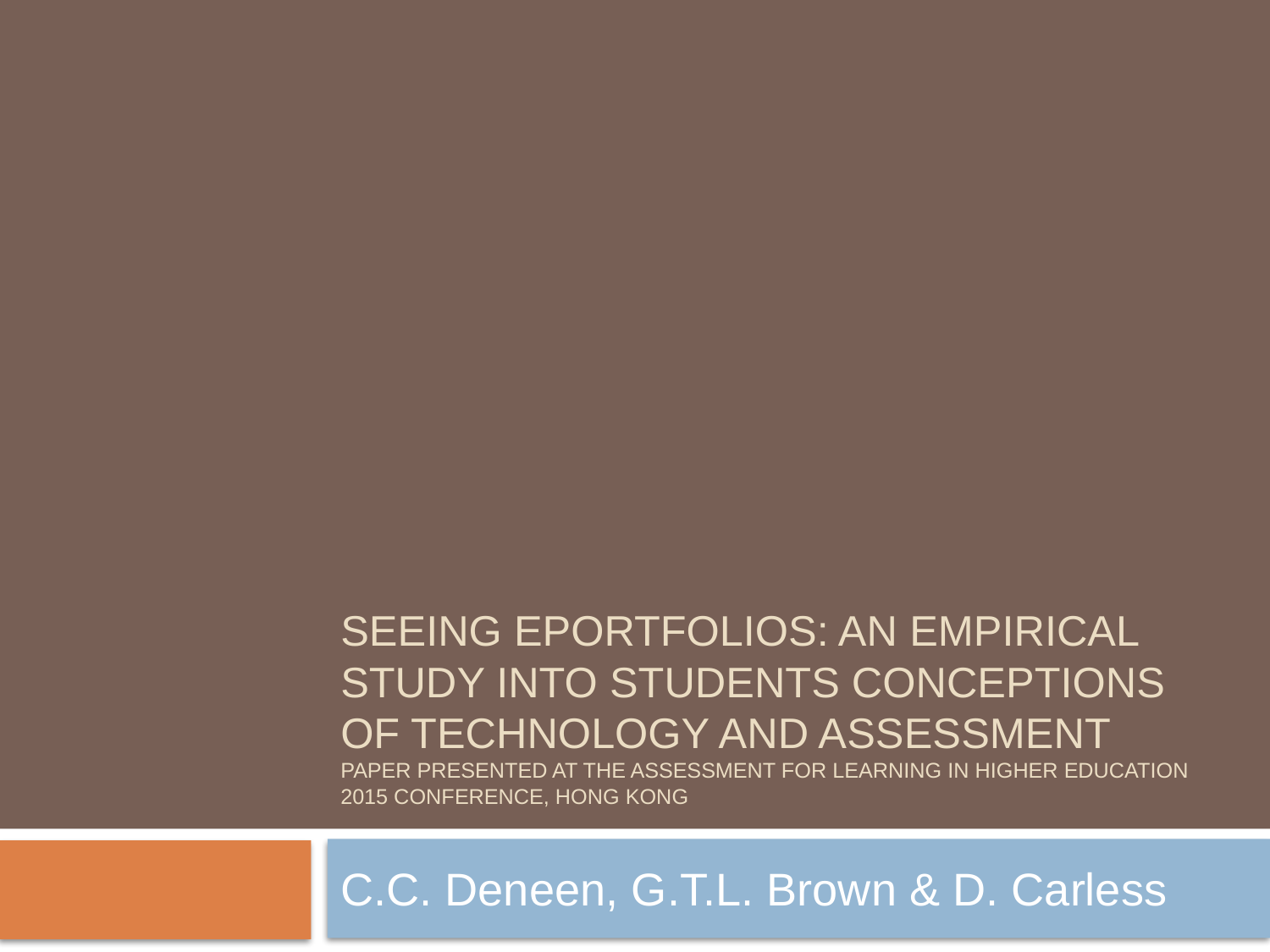

# Seeing eportfolios: An empirical study into students conceptions of technology and assessment Paper presented at the Assessment for Learning in Higher Education 2015 conference, Hong Kong
C.C. Deneen, G.T.L. Brown & D. Carless